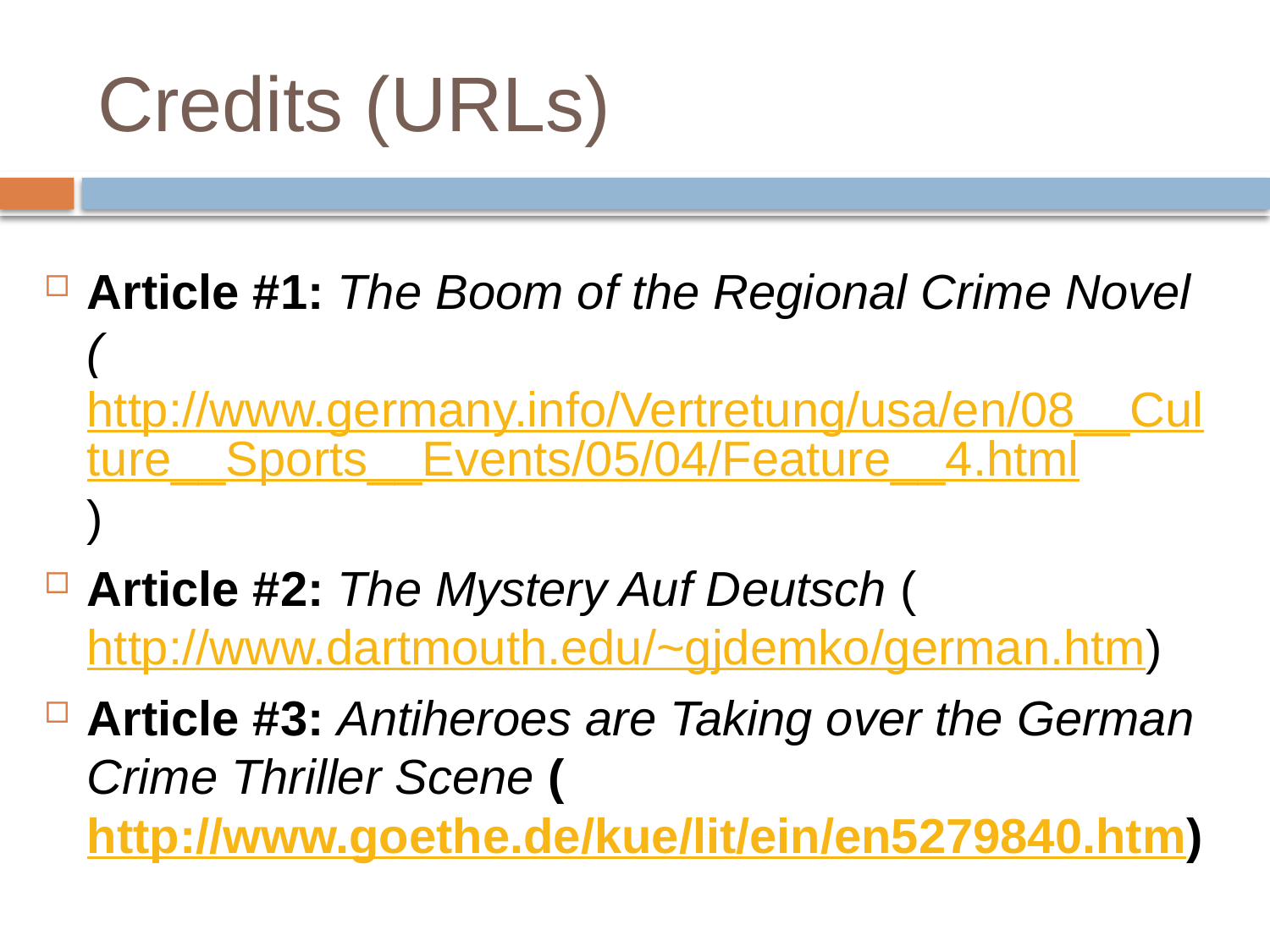

# Credits (URLs)
Article #1: The Boom of the Regional Crime Novel (http://www.germany.info/Vertretung/usa/en/08__Culture__Sports__Events/05/04/Feature__4.html)
Article #2: The Mystery Auf Deutsch (http://www.dartmouth.edu/~gjdemko/german.htm)
Article #3: Antiheroes are Taking over the German Crime Thriller Scene (http://www.goethe.de/kue/lit/ein/en5279840.htm)